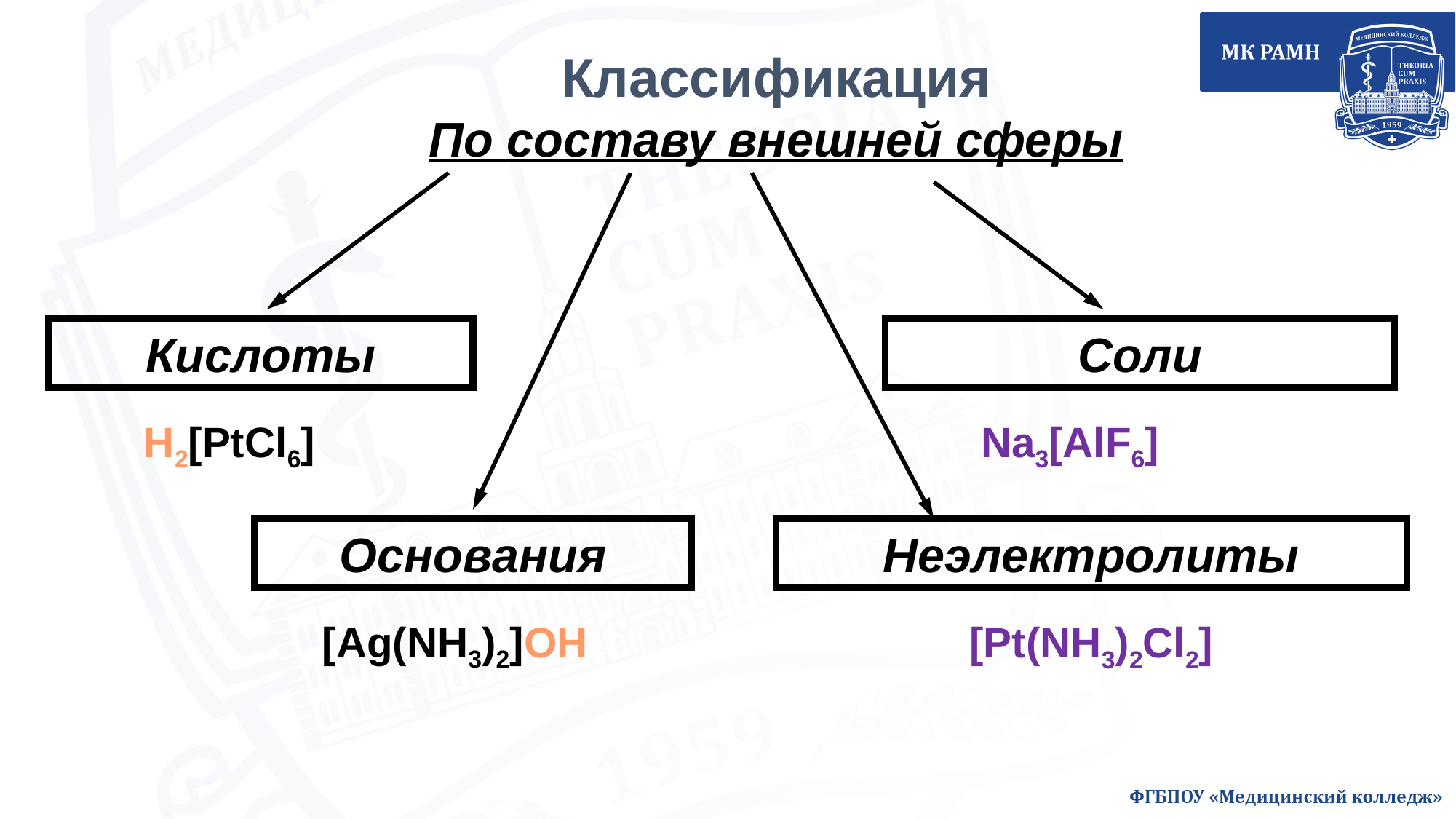

Классификация
По составу внешней сферы

Кислоты

Основания

Неэлектролиты

Соли
H2[PtCl6]
Na3[AlF6]
[Ag(NH3)2]OH
[Pt(NH3)2Cl2]